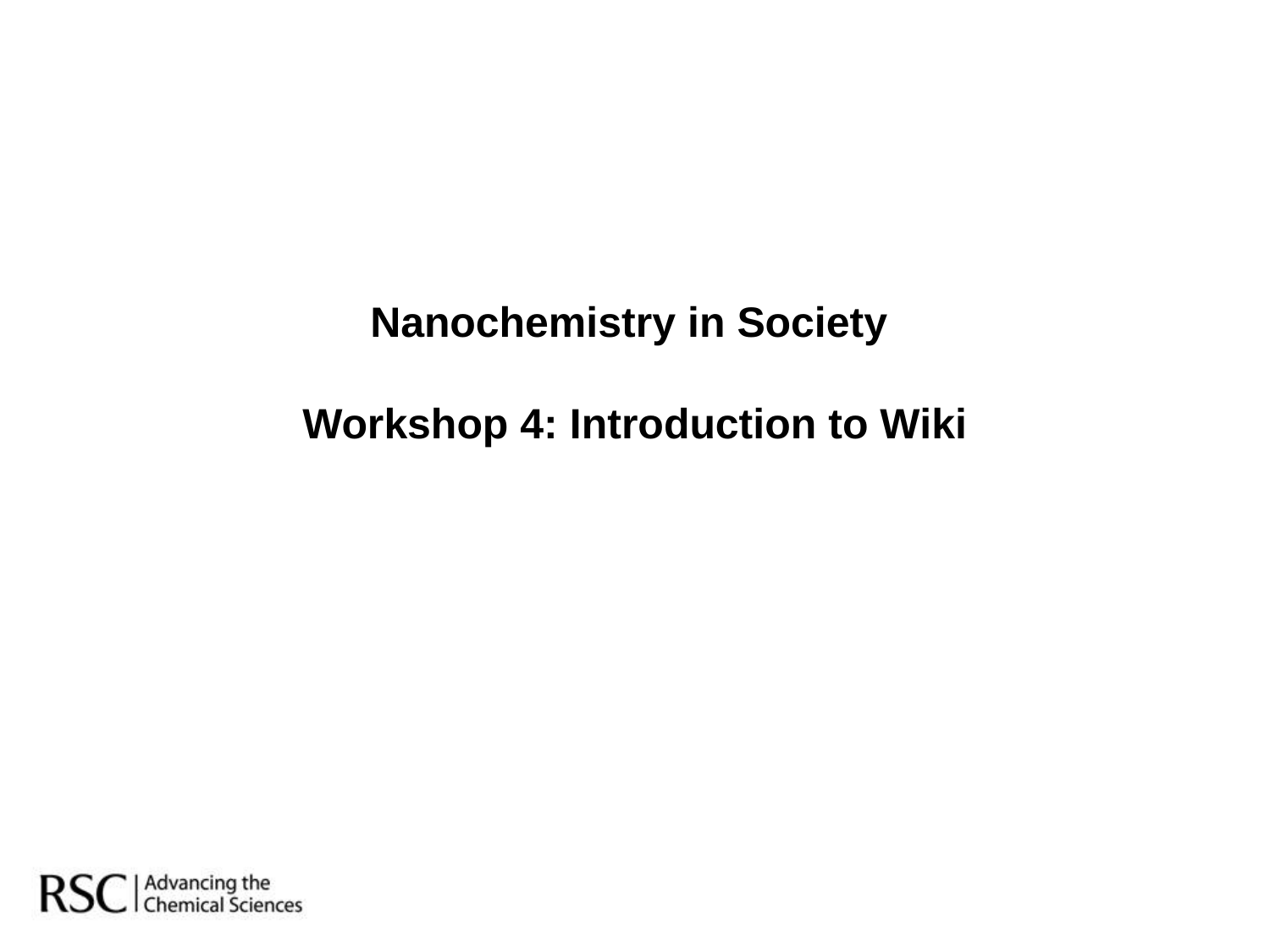

# Nanochemistry in Society Workshop 4: Introduction to Wiki